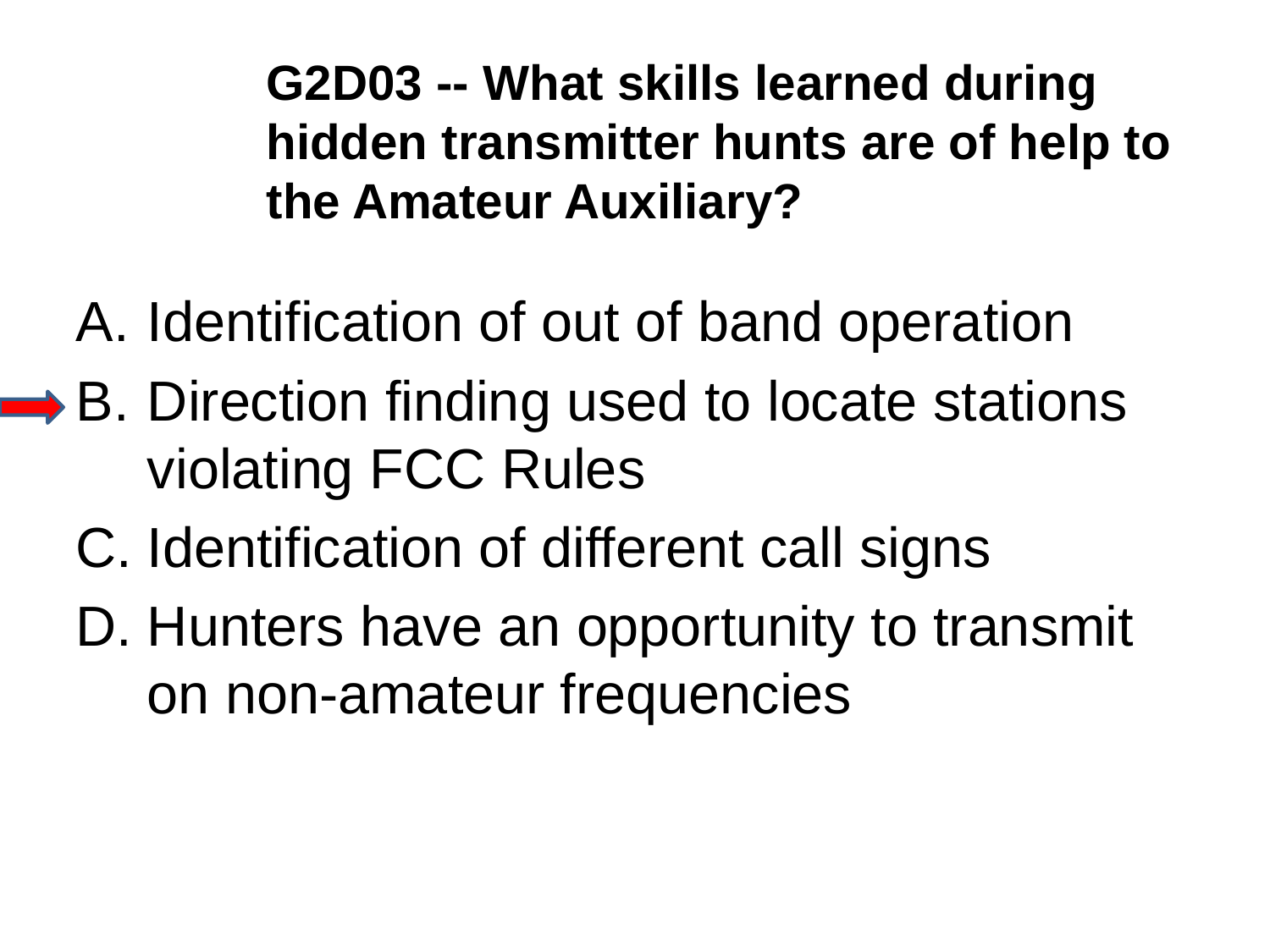

G2D03 -- What skills learned during hidden transmitter hunts are of help to the Amateur Auxiliary?
A.	Identification of out of band operation
B.	Direction finding used to locate stations violating FCC Rules
C.	Identification of different call signs
D.	Hunters have an opportunity to transmit on non-amateur frequencies